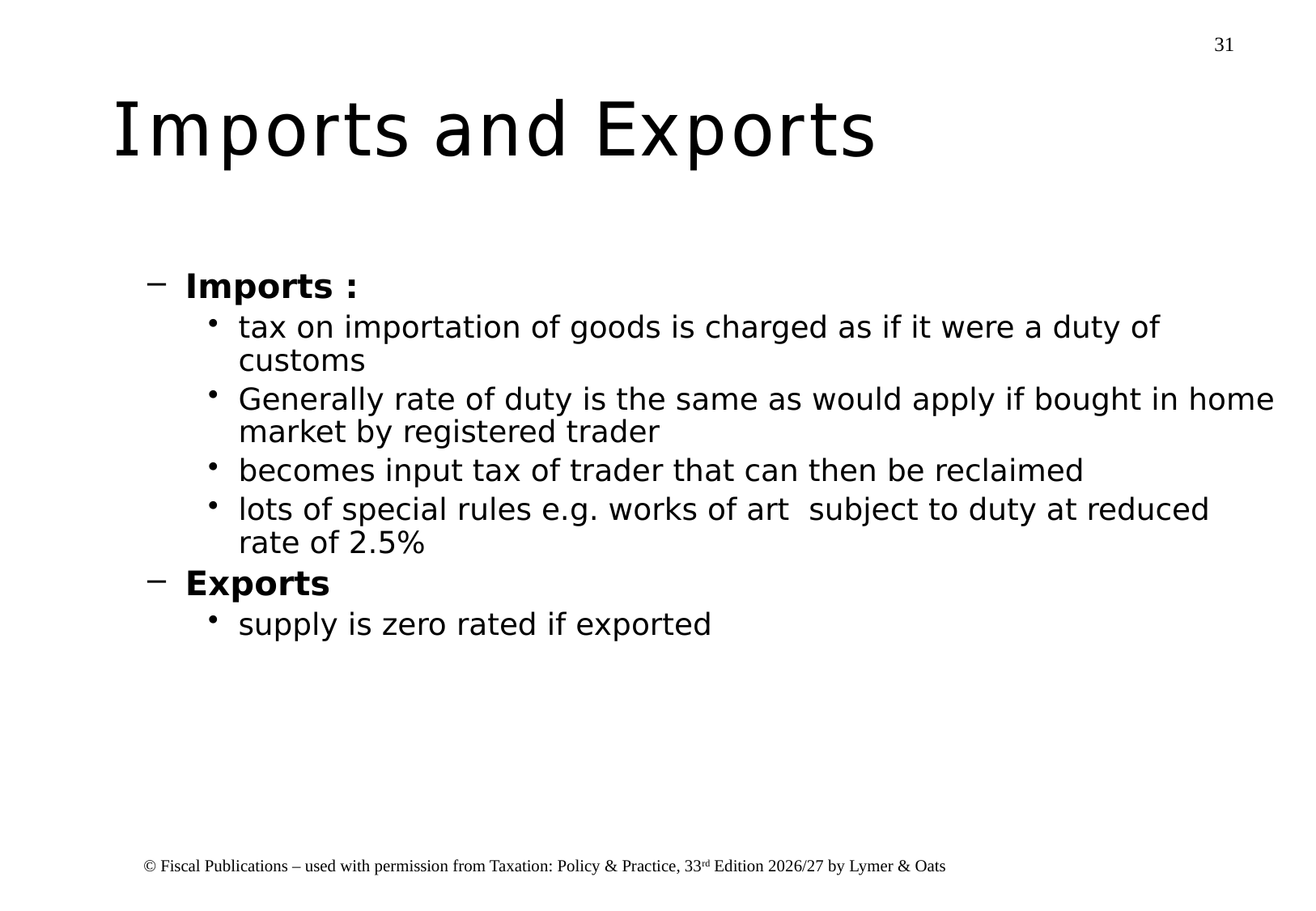

# Imports and Exports

Imports :
tax on importation of goods is charged as if it were a duty of customs
Generally rate of duty is the same as would apply if bought in home market by registered trader
becomes input tax of trader that can then be reclaimed
lots of special rules e.g. works of art  subject to duty at reduced rate of 2.5%
Exports
supply is zero rated if exported